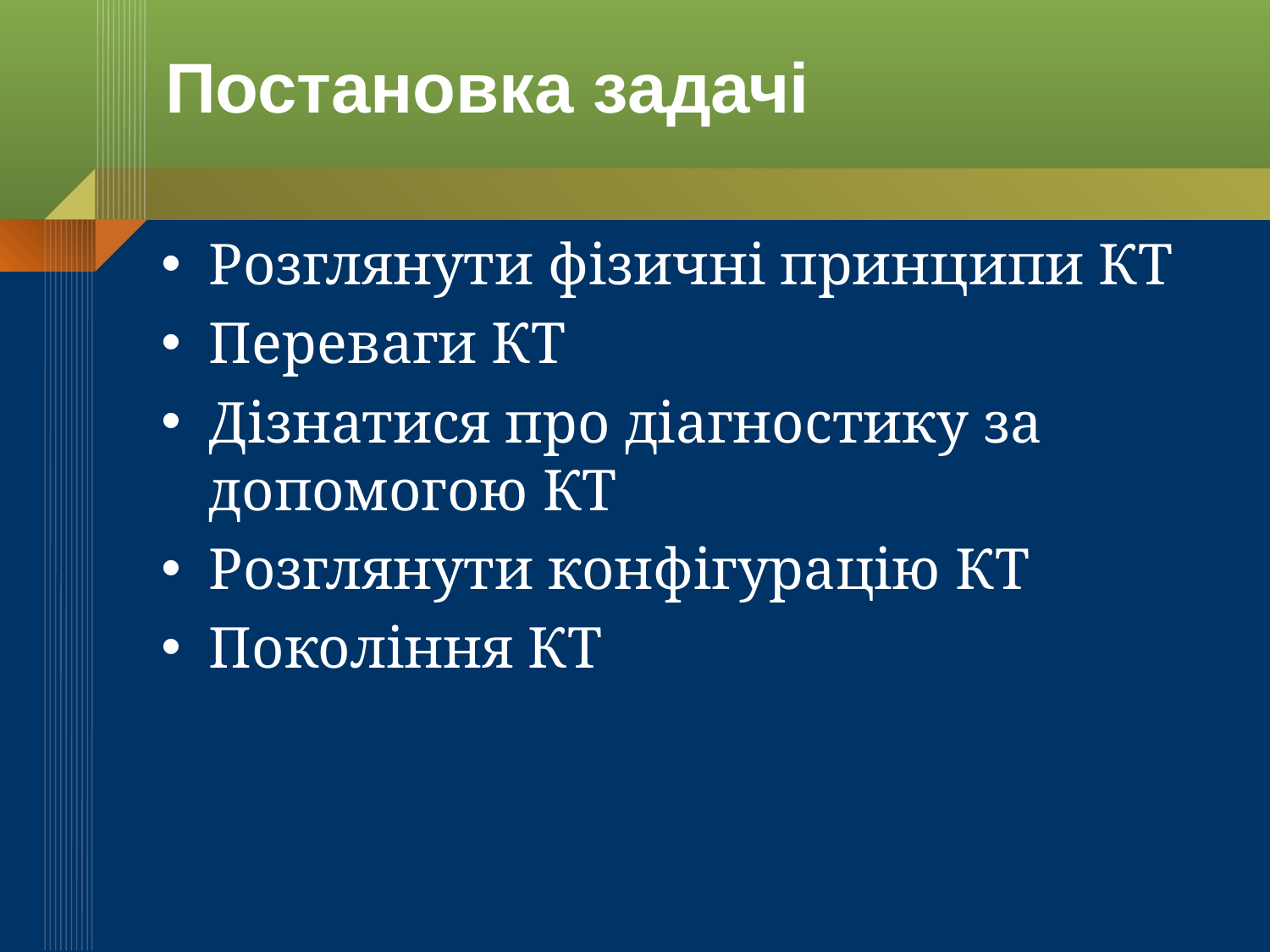

# Постановка задачі
Розглянути фізичні принципи КТ
Переваги КТ
Дізнатися про діагностику за допомогою КТ
Розглянути конфігурацію КТ
Покоління КТ